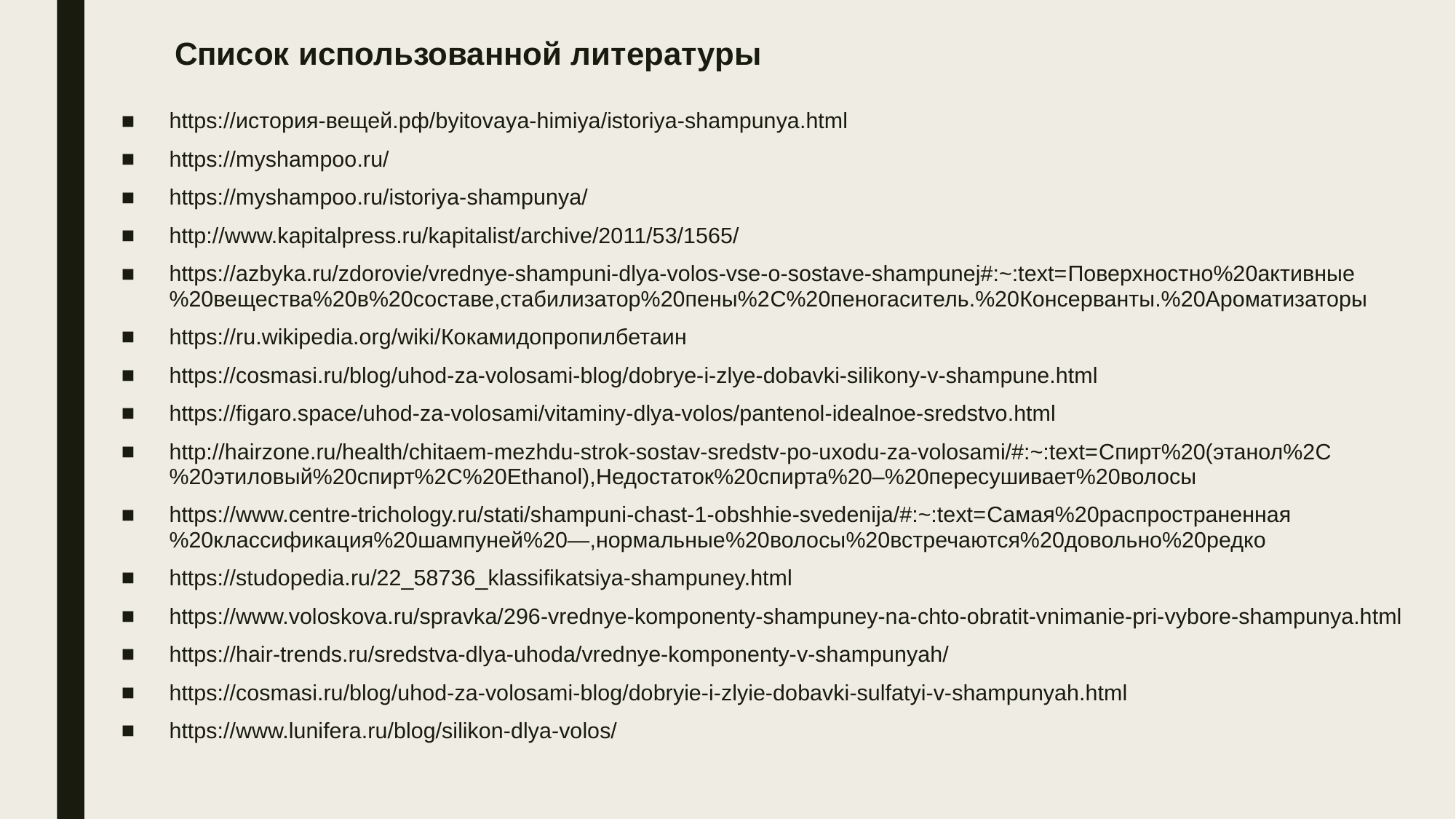

# Список использованной литературы
https://история-вещей.рф/byitovaya-himiya/istoriya-shampunya.html
https://myshampoo.ru/
https://myshampoo.ru/istoriya-shampunya/
http://www.kapitalpress.ru/kapitalist/archive/2011/53/1565/
https://azbyka.ru/zdorovie/vrednye-shampuni-dlya-volos-vse-o-sostave-shampunej#:~:text=Поверхностно%20активные%20вещества%20в%20составе,стабилизатор%20пены%2C%20пеногаситель.%20Консерванты.%20Ароматизаторы
https://ru.wikipedia.org/wiki/Кокамидопропилбетаин
https://cosmasi.ru/blog/uhod-za-volosami-blog/dobrye-i-zlye-dobavki-silikony-v-shampune.html
https://figaro.space/uhod-za-volosami/vitaminy-dlya-volos/pantenol-idealnoe-sredstvo.html
http://hairzone.ru/health/chitaem-mezhdu-strok-sostav-sredstv-po-uxodu-za-volosami/#:~:text=Спирт%20(этанол%2C%20этиловый%20спирт%2C%20Ethanol),Недостаток%20спирта%20–%20пересушивает%20волосы
https://www.centre-trichology.ru/stati/shampuni-chast-1-obshhie-svedenija/#:~:text=Самая%20распространенная%20классификация%20шампуней%20—,нормальные%20волосы%20встречаются%20довольно%20редко
https://studopedia.ru/22_58736_klassifikatsiya-shampuney.html
https://www.voloskova.ru/spravka/296-vrednye-komponenty-shampuney-na-chto-obratit-vnimanie-pri-vybore-shampunya.html
https://hair-trends.ru/sredstva-dlya-uhoda/vrednye-komponenty-v-shampunyah/
https://cosmasi.ru/blog/uhod-za-volosami-blog/dobryie-i-zlyie-dobavki-sulfatyi-v-shampunyah.html
https://www.lunifera.ru/blog/silikon-dlya-volos/